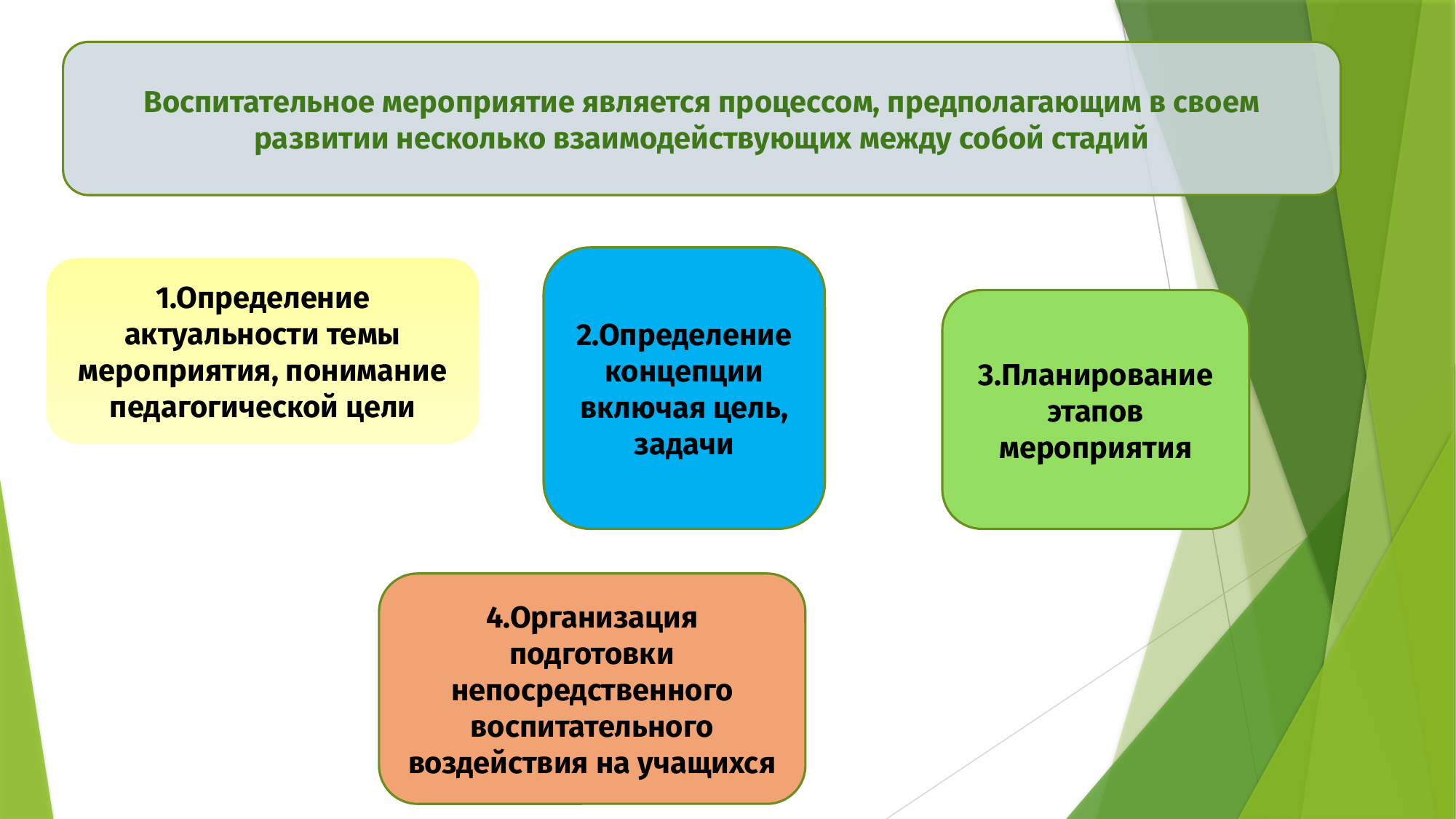

Воспитательное мероприятие является процессом, предполагающим в своем развитии несколько взаимодействующих между собой стадий

2.Определение концепции включая цель, задачи
1.Определение актуальности темы мероприятия, понимание педагогической цели
3.Планирование этапов мероприятия
4.Организация подготовки непосредственного воспитательного воздействия на учащихся